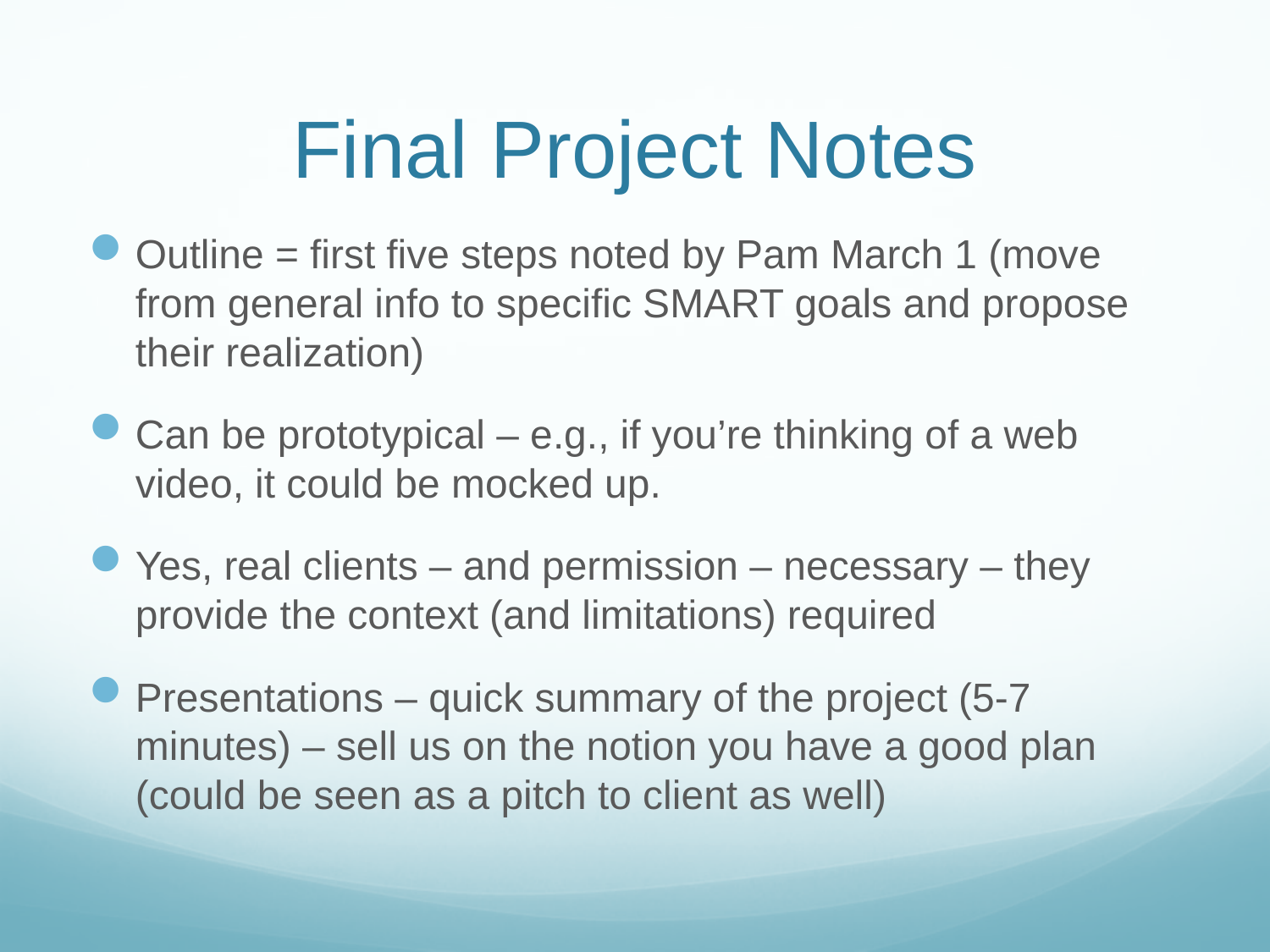

# Final Project Notes
Outline = first five steps noted by Pam March 1 (move from general info to specific SMART goals and propose their realization)
Can be prototypical – e.g., if you’re thinking of a web video, it could be mocked up.
Yes, real clients – and permission – necessary – they provide the context (and limitations) required
Presentations – quick summary of the project (5-7 minutes) – sell us on the notion you have a good plan (could be seen as a pitch to client as well)